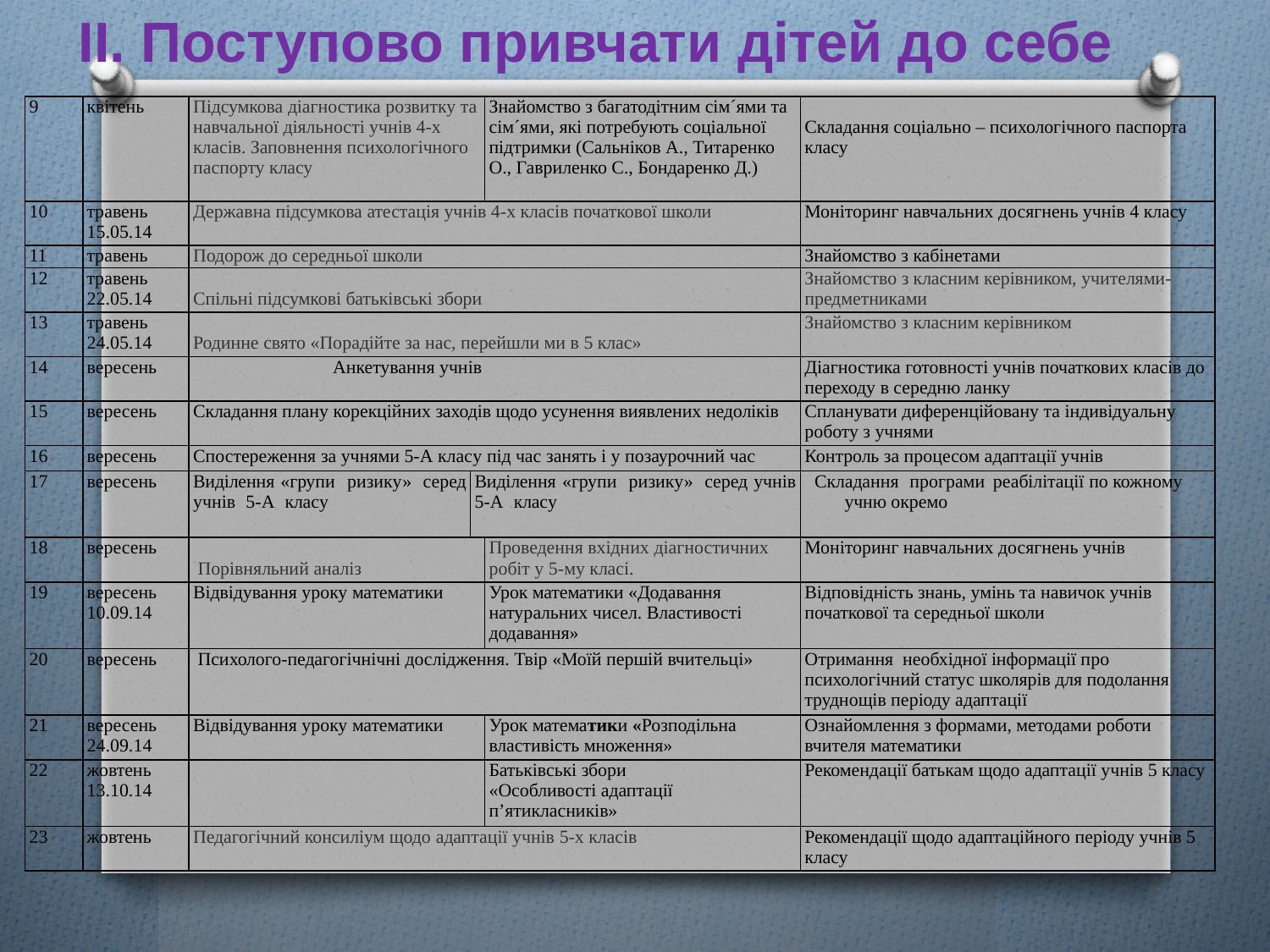

ІІ. Поступово привчати дітей до себе
| 9 | квітень | Підсумкова діагностика розвитку та навчальної діяльності учнів 4-х класів. Заповнення психологічного паспорту класу |  | Знайомство з багатодітним сім´ями та сім´ями, які потребують соціальної підтримки (Сальніков А., Титаренко О., Гавриленко С., Бондаренко Д.) | Складання соціально – психологічного паспорта класу |
| --- | --- | --- | --- | --- | --- |
| 10 | травень 15.05.14 | Державна підсумкова атестація учнів 4-х класів початкової школи |  |  | Моніторинг навчальних досягнень учнів 4 класу |
| 11 | травень | Подорож до середньої школи |  |  | Знайомство з кабінетами |
| 12 | травень 22.05.14 | Спільні підсумкові батьківські збори |  |  | Знайомство з класним керівником, учителями-предметниками |
| 13 | травень 24.05.14 | Родинне свято «Порадійте за нас, перейшли ми в 5 клас» |  |  | Знайомство з класним керівником |
| 14 | вересень | Анкетування учнів |  |  | Діагностика готовності учнів початкових класів до переходу в середню ланку |
| 15 | вересень | Складання плану корекційних заходів щодо усунення виявлених недоліків |  |  | Спланувати диференційовану та індивідуальну роботу з учнями |
| 16 | вересень | Спостереження за учнями 5-А класу під час занять і у позаурочний час |  |  | Контроль за процесом адаптації учнів |
| 17 | вересень | Виділення «групи ризику» серед учнів 5-А класу | Виділення «групи ризику» серед учнів 5-А класу |  | Складання програми реабілітації по кожному учню окремо |
| 18 | вересень | Порівняльний аналіз |  | Проведення вхідних діагностичних робіт у 5-му класі. | Моніторинг навчальних досягнень учнів |
| 19 | вересень 10.09.14 | Відвідування уроку математики |  | Урок математики «Додавання натуральних чисел. Властивості додавання» | Відповідність знань, умінь та навичок учнів початкової та середньої школи |
| 20 | вересень | Психолого-педагогічнічні дослідження. Твір «Моїй першій вчительці» |  |  | Отримання необхідної інформації про психологічний статус школярів для подолання труднощів періоду адаптації |
| 21 | вересень 24.09.14 | Відвідування уроку математики |  | Урок математики «Розподільна властивість множення» | Ознайомлення з формами, методами роботи вчителя математики |
| 22 | жовтень 13.10.14 |  |  | Батьківські збори «Особливості адаптації п’ятикласників» | Рекомендації батькам щодо адаптації учнів 5 класу |
| 23 | жовтень | Педагогічний консиліум щодо адаптації учнів 5-х класів |  |  | Рекомендації щодо адаптаційного періоду учнів 5 класу |